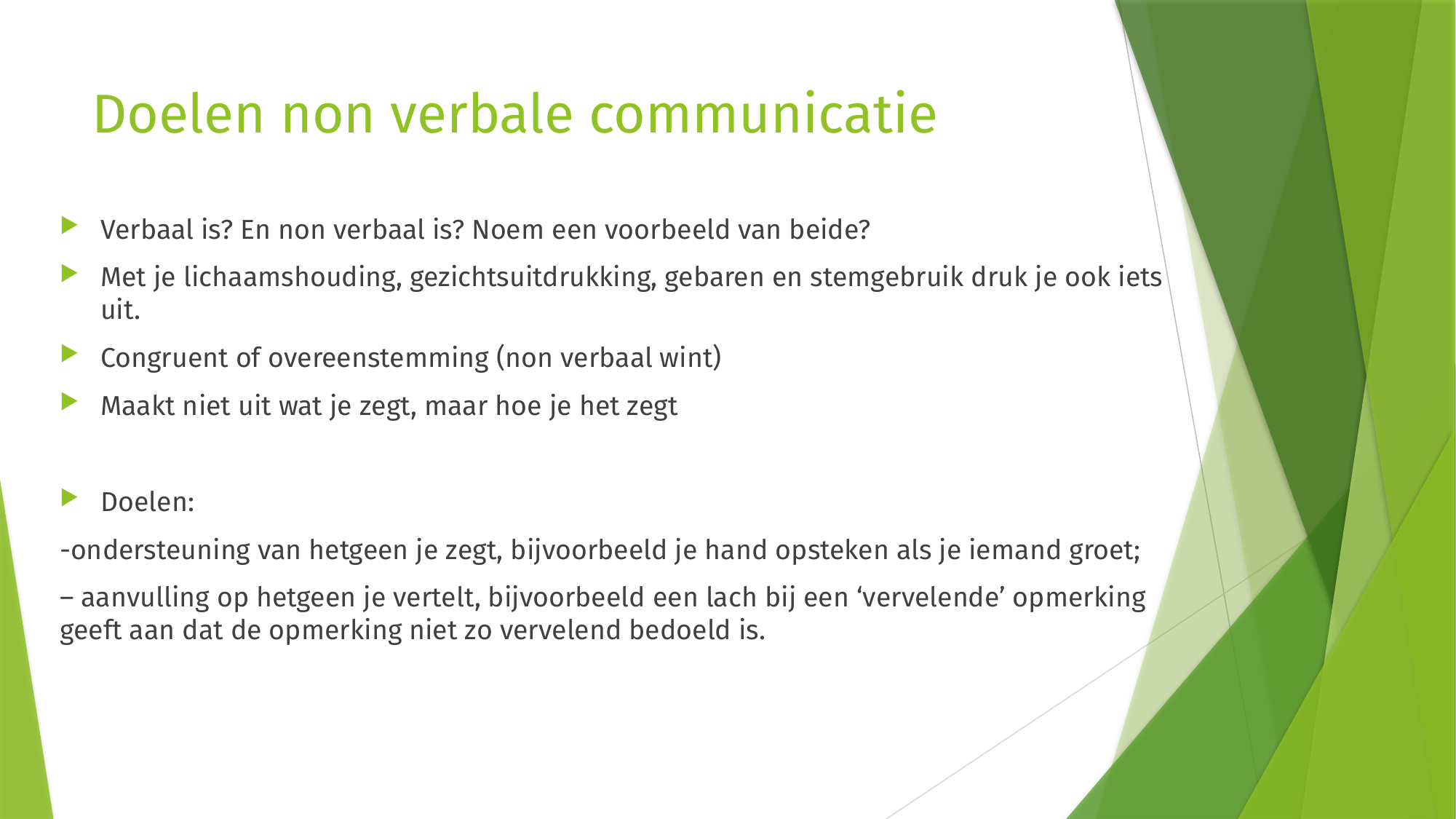

# Doelen non verbale communicatie
Verbaal is? En non verbaal is? Noem een voorbeeld van beide?
Met je lichaamshouding, gezichtsuitdrukking, gebaren en stemgebruik druk je ook iets uit.
Congruent of overeenstemming (non verbaal wint)
Maakt niet uit wat je zegt, maar hoe je het zegt

Doelen:
-ondersteuning van hetgeen je zegt, bijvoorbeeld je hand opsteken als je iemand groet;
– aanvulling op hetgeen je vertelt, bijvoorbeeld een lach bij een ‘vervelende’ opmerking geeft aan dat de opmerking niet zo vervelend bedoeld is.